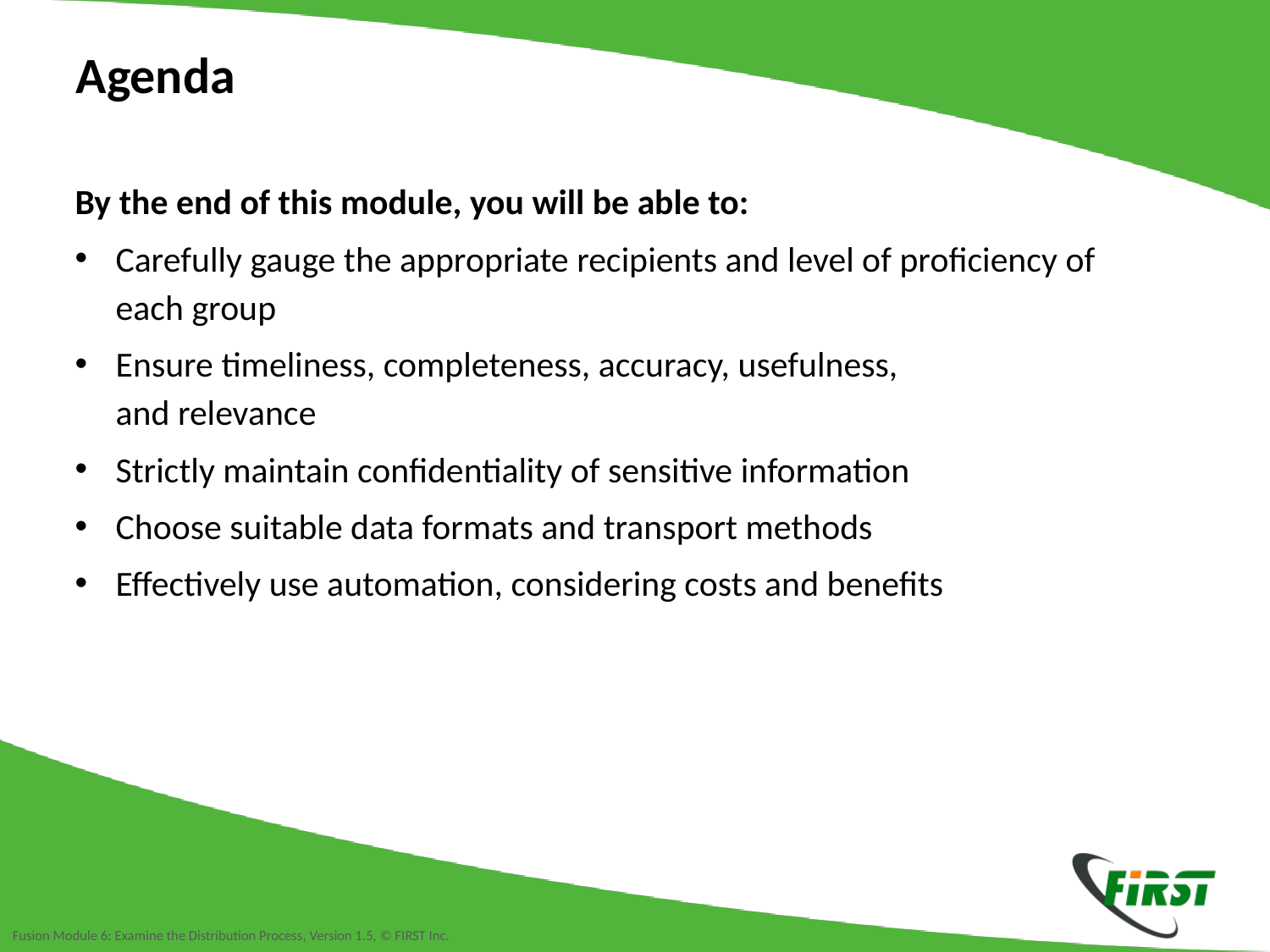

Agenda
By the end of this module, you will be able to:
Carefully gauge the appropriate recipients and level of proficiency of each group
Ensure timeliness, completeness, accuracy, usefulness,
and relevance
Strictly maintain confidentiality of sensitive information
Choose suitable data formats and transport methods
Effectively use automation, considering costs and benefits